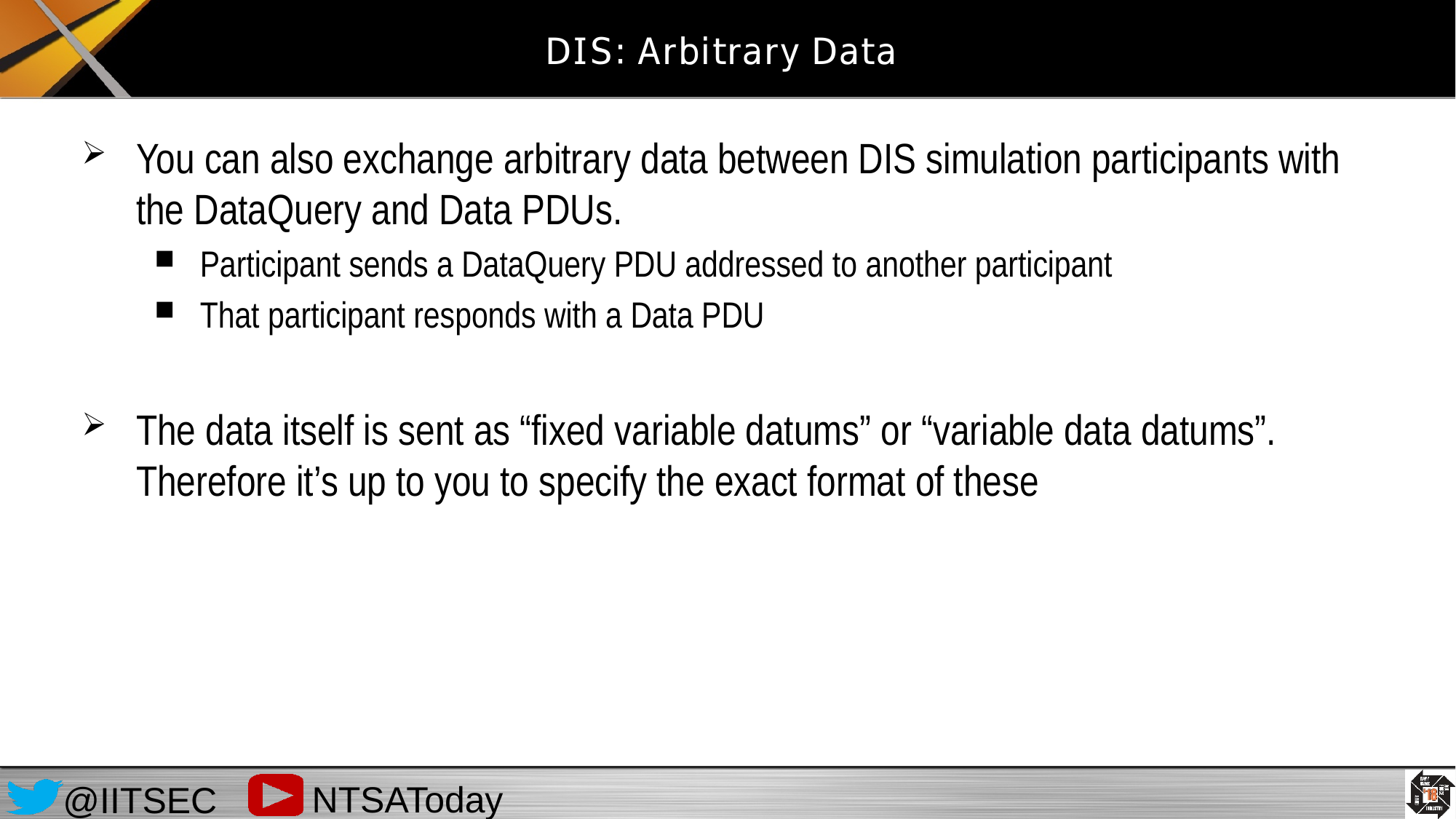

# DIS: Arbitrary Data
You can also exchange arbitrary data between DIS simulation participants with the DataQuery and Data PDUs.
Participant sends a DataQuery PDU addressed to another participant
That participant responds with a Data PDU

The data itself is sent as “fixed variable datums” or “variable data datums”. Therefore it’s up to you to specify the exact format of these